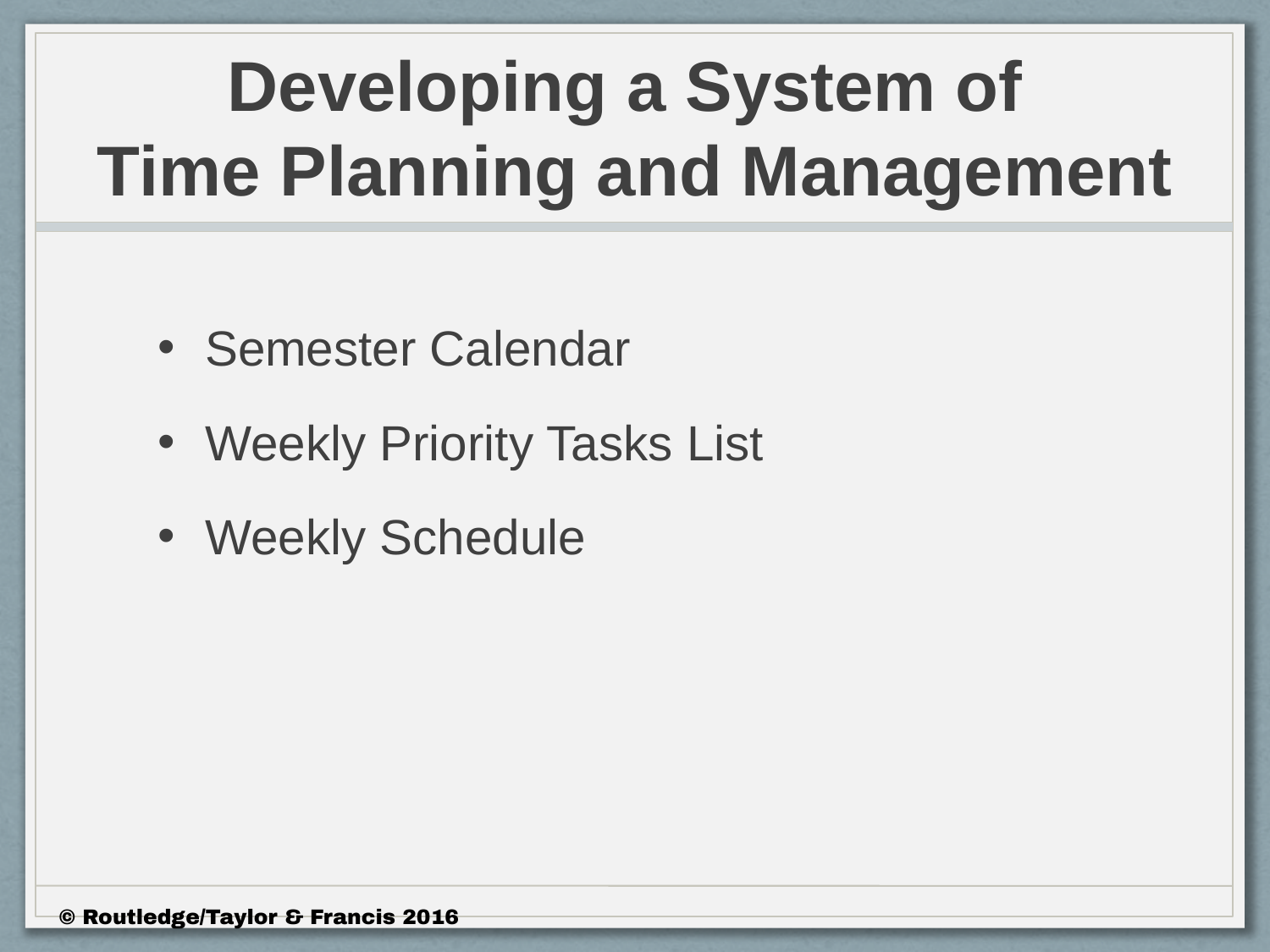

# Developing a System of Time Planning and Management
Semester Calendar
Weekly Priority Tasks List
Weekly Schedule
© Routledge/Taylor & Francis 2016